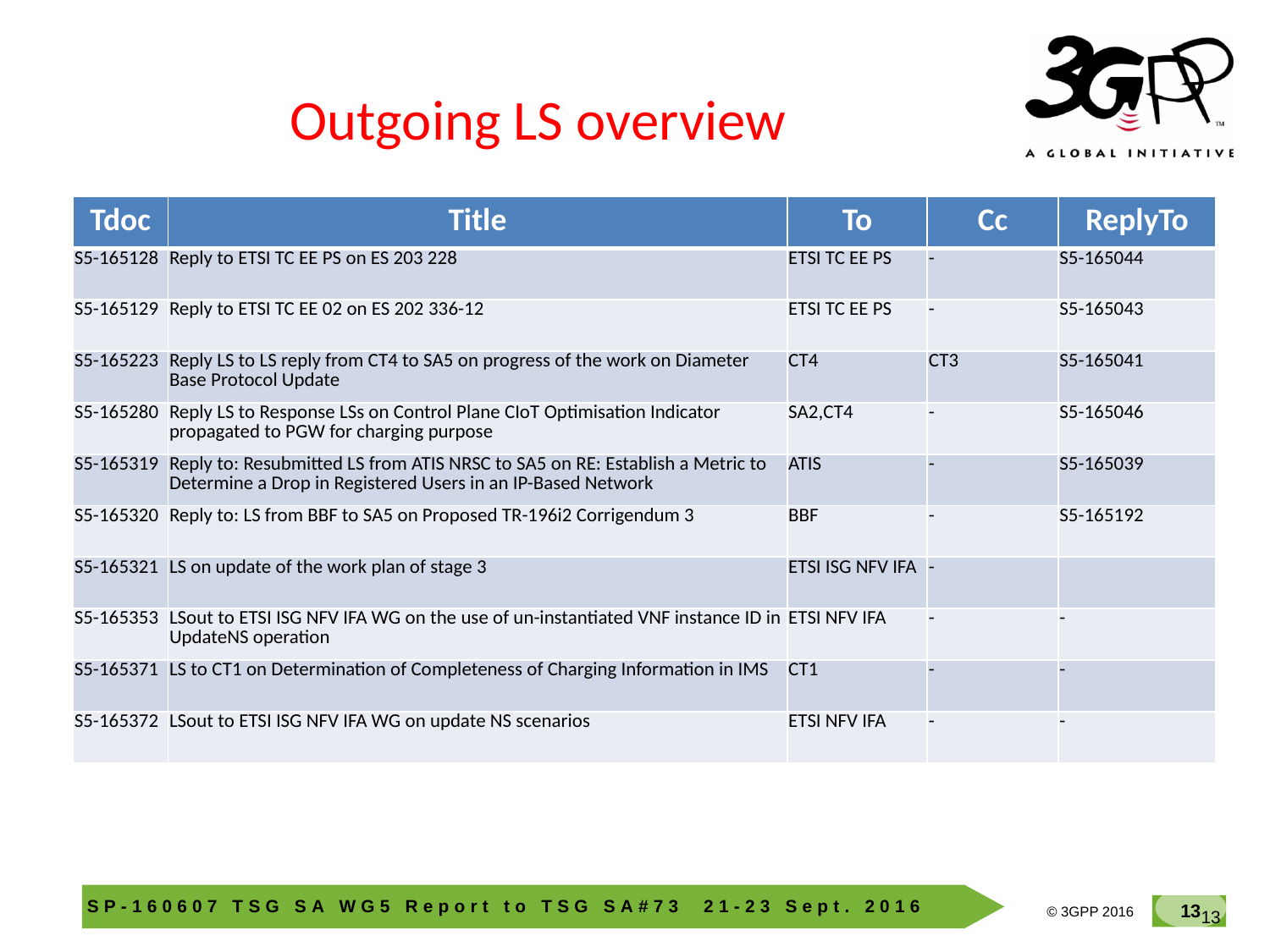

# Outgoing LS overview
| Tdoc | Title | To | Cc | ReplyTo |
| --- | --- | --- | --- | --- |
| S5-165128 | Reply to ETSI TC EE PS on ES 203 228 | ETSI TC EE PS | - | S5-165044 |
| S5-165129 | Reply to ETSI TC EE 02 on ES 202 336-12 | ETSI TC EE PS | - | S5-165043 |
| S5-165223 | Reply LS to LS reply from CT4 to SA5 on progress of the work on Diameter Base Protocol Update | CT4 | CT3 | S5-165041 |
| S5-165280 | Reply LS to Response LSs on Control Plane CIoT Optimisation Indicator propagated to PGW for charging purpose | SA2,CT4 | - | S5-165046 |
| S5-165319 | Reply to: Resubmitted LS from ATIS NRSC to SA5 on RE: Establish a Metric to Determine a Drop in Registered Users in an IP-Based Network | ATIS | - | S5-165039 |
| S5-165320 | Reply to: LS from BBF to SA5 on Proposed TR-196i2 Corrigendum 3 | BBF | - | S5-165192 |
| S5-165321 | LS on update of the work plan of stage 3 | ETSI ISG NFV IFA | - |  |
| S5-165353 | LSout to ETSI ISG NFV IFA WG on the use of un-instantiated VNF instance ID in UpdateNS operation | ETSI NFV IFA | - | - |
| S5-165371 | LS to CT1 on Determination of Completeness of Charging Information in IMS | CT1 | - | - |
| S5-165372 | LSout to ETSI ISG NFV IFA WG on update NS scenarios | ETSI NFV IFA | - | - |
13